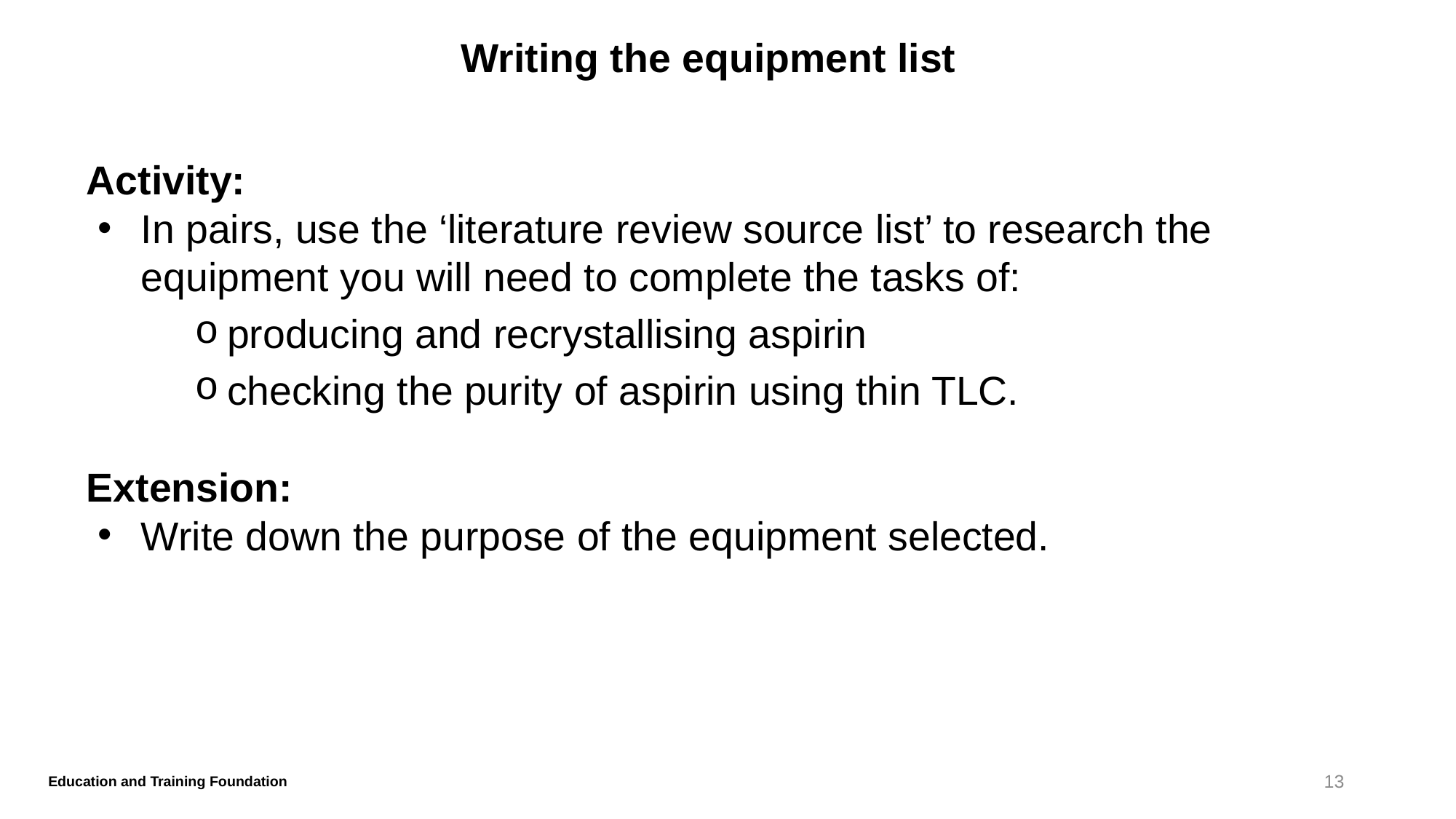

# Writing the equipment list
Activity:
In pairs, use the ‘literature review source list’ to research the equipment you will need to complete the tasks of:
producing and recrystallising aspirin
checking the purity of aspirin using thin TLC.

Extension:
Write down the purpose of the equipment selected.

13
Education and Training Foundation